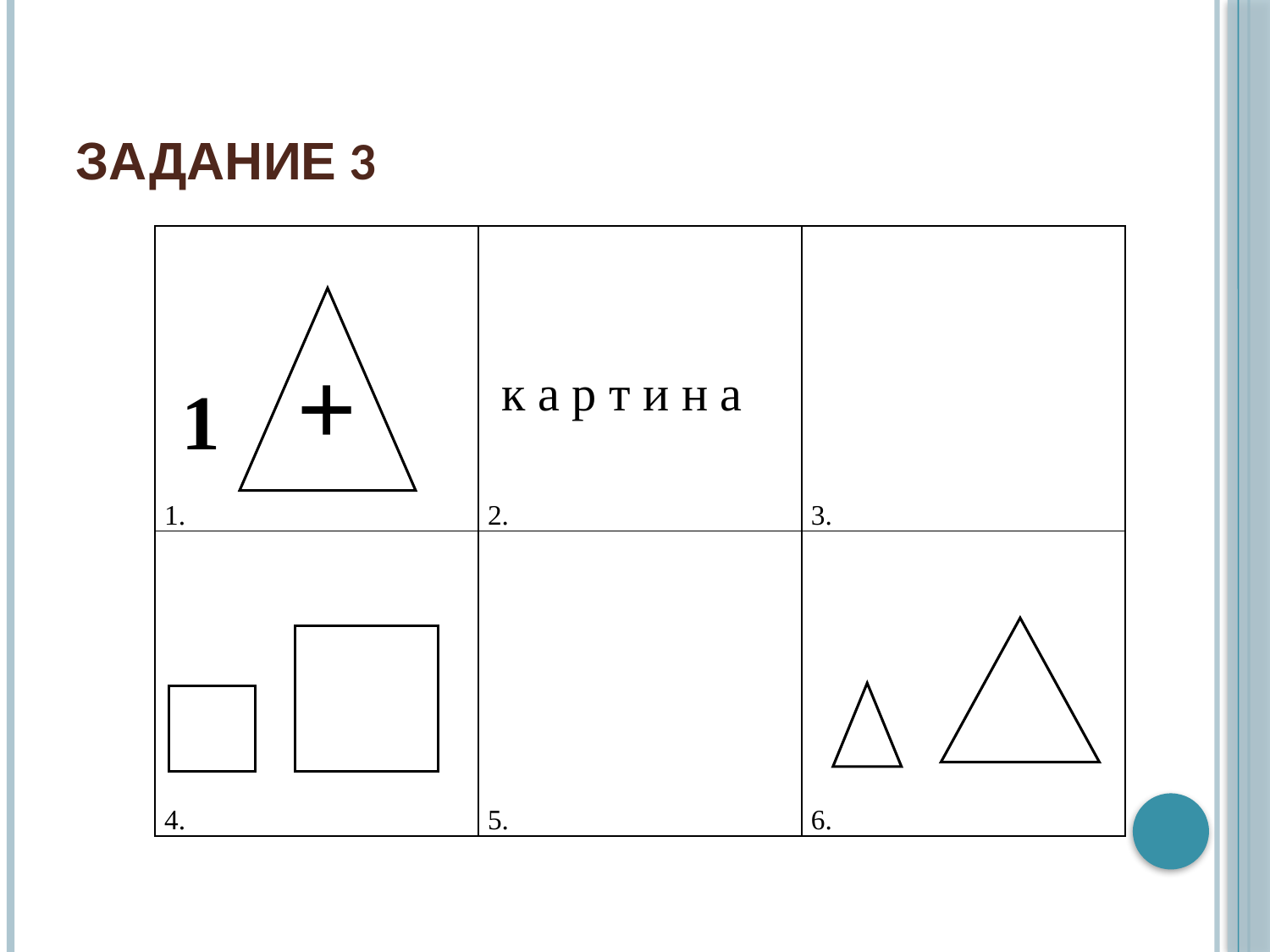

# Задание 3
| 1. | к а р т и н а     2. | 3. |
| --- | --- | --- |
| 4. | 5. | 6. |

+
1